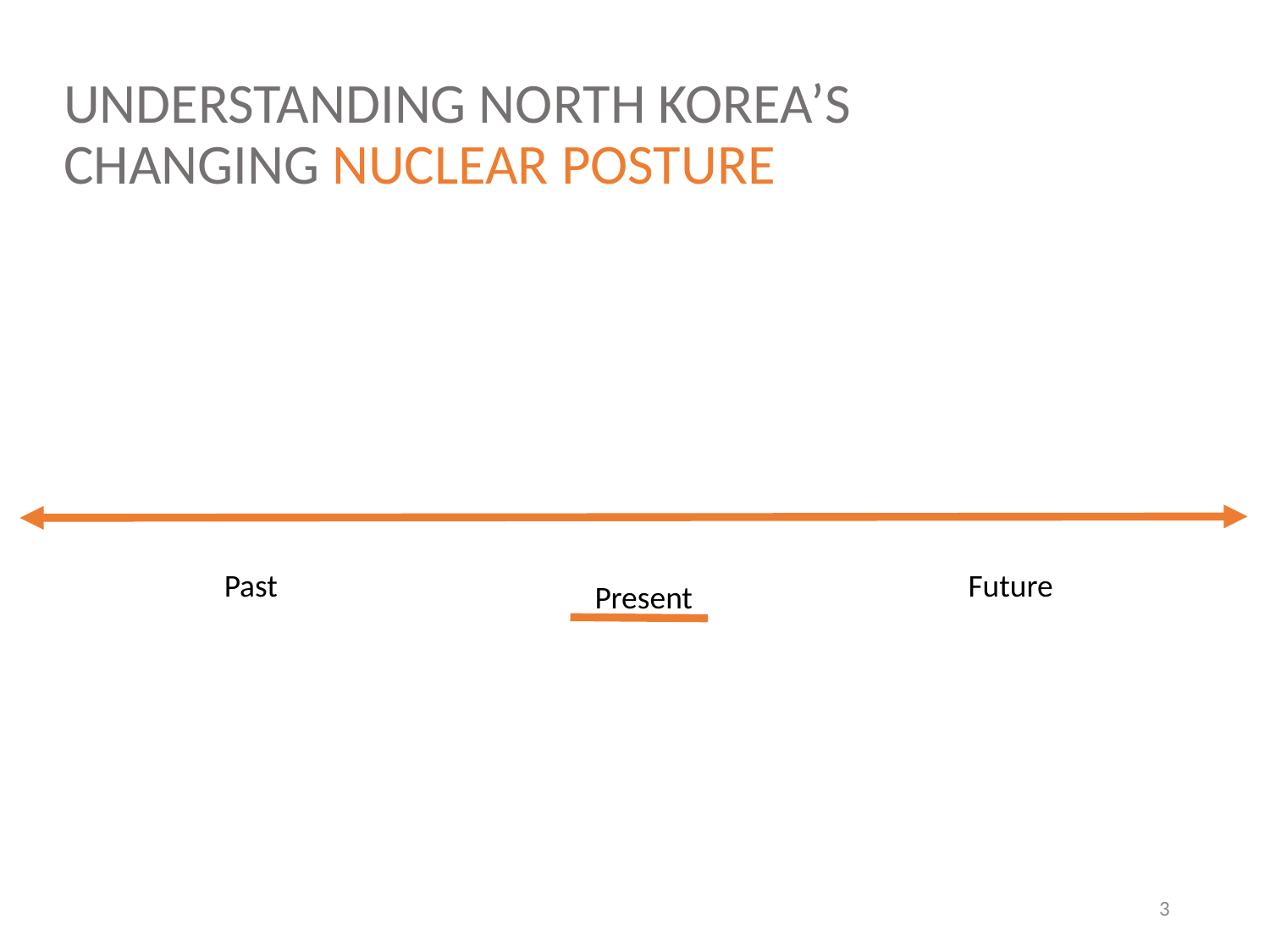

UNDERSTANDING NORTH KOREA’S CHANGING NUCLEAR POSTURE
Past
Future
Present
3